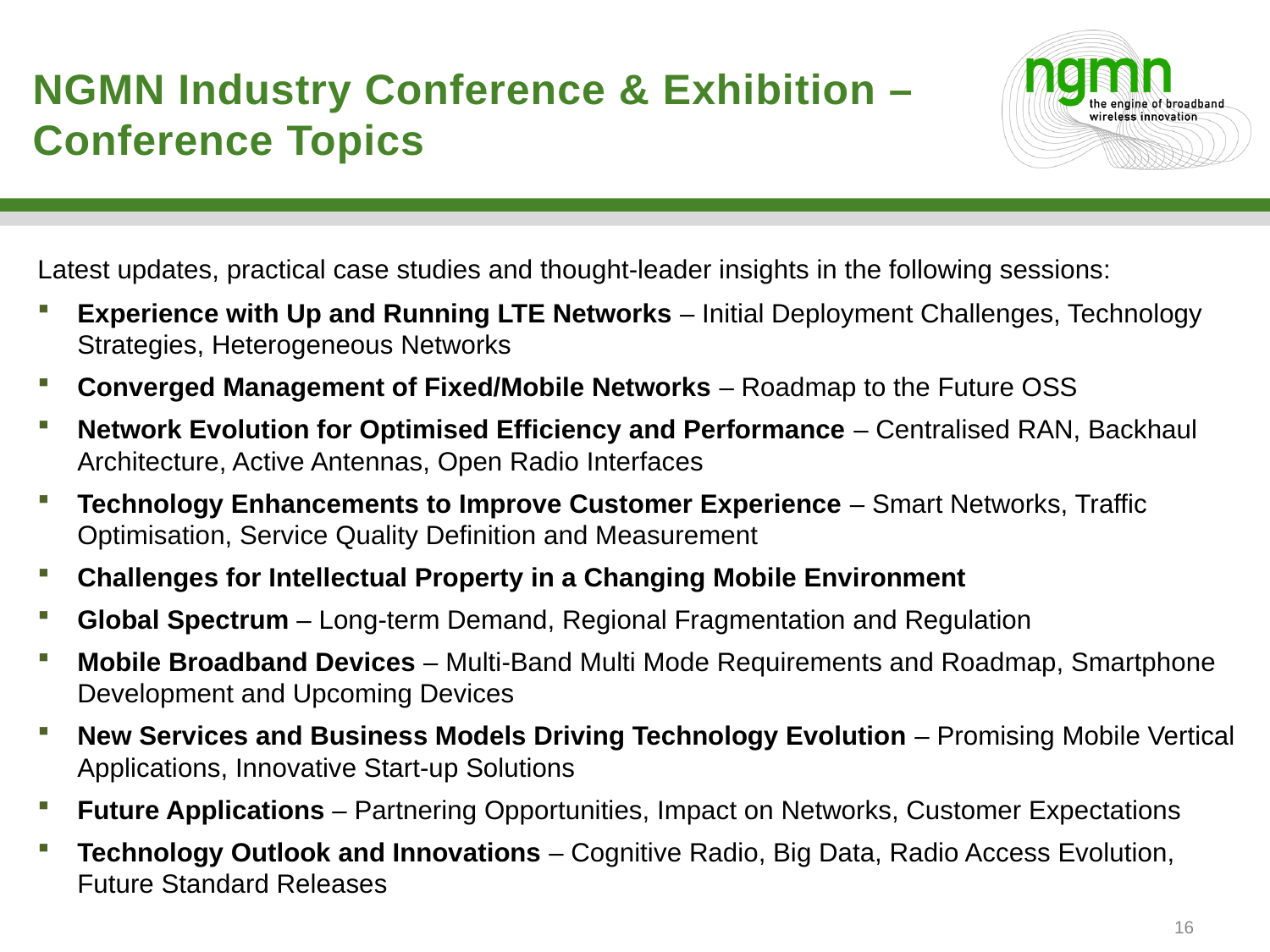

# NGMN Industry Conference & Exhibition – Conference Topics
Latest updates, practical case studies and thought-leader insights in the following sessions:
Experience with Up and Running LTE Networks – Initial Deployment Challenges, Technology Strategies, Heterogeneous Networks
Converged Management of Fixed/Mobile Networks – Roadmap to the Future OSS
Network Evolution for Optimised Efficiency and Performance – Centralised RAN, Backhaul Architecture, Active Antennas, Open Radio Interfaces
Technology Enhancements to Improve Customer Experience – Smart Networks, Traffic Optimisation, Service Quality Definition and Measurement
Challenges for Intellectual Property in a Changing Mobile Environment
Global Spectrum – Long-term Demand, Regional Fragmentation and Regulation
Mobile Broadband Devices – Multi-Band Multi Mode Requirements and Roadmap, Smartphone Development and Upcoming Devices
New Services and Business Models Driving Technology Evolution – Promising Mobile Vertical Applications, Innovative Start-up Solutions
Future Applications – Partnering Opportunities, Impact on Networks, Customer Expectations
Technology Outlook and Innovations – Cognitive Radio, Big Data, Radio Access Evolution, Future Standard Releases

16